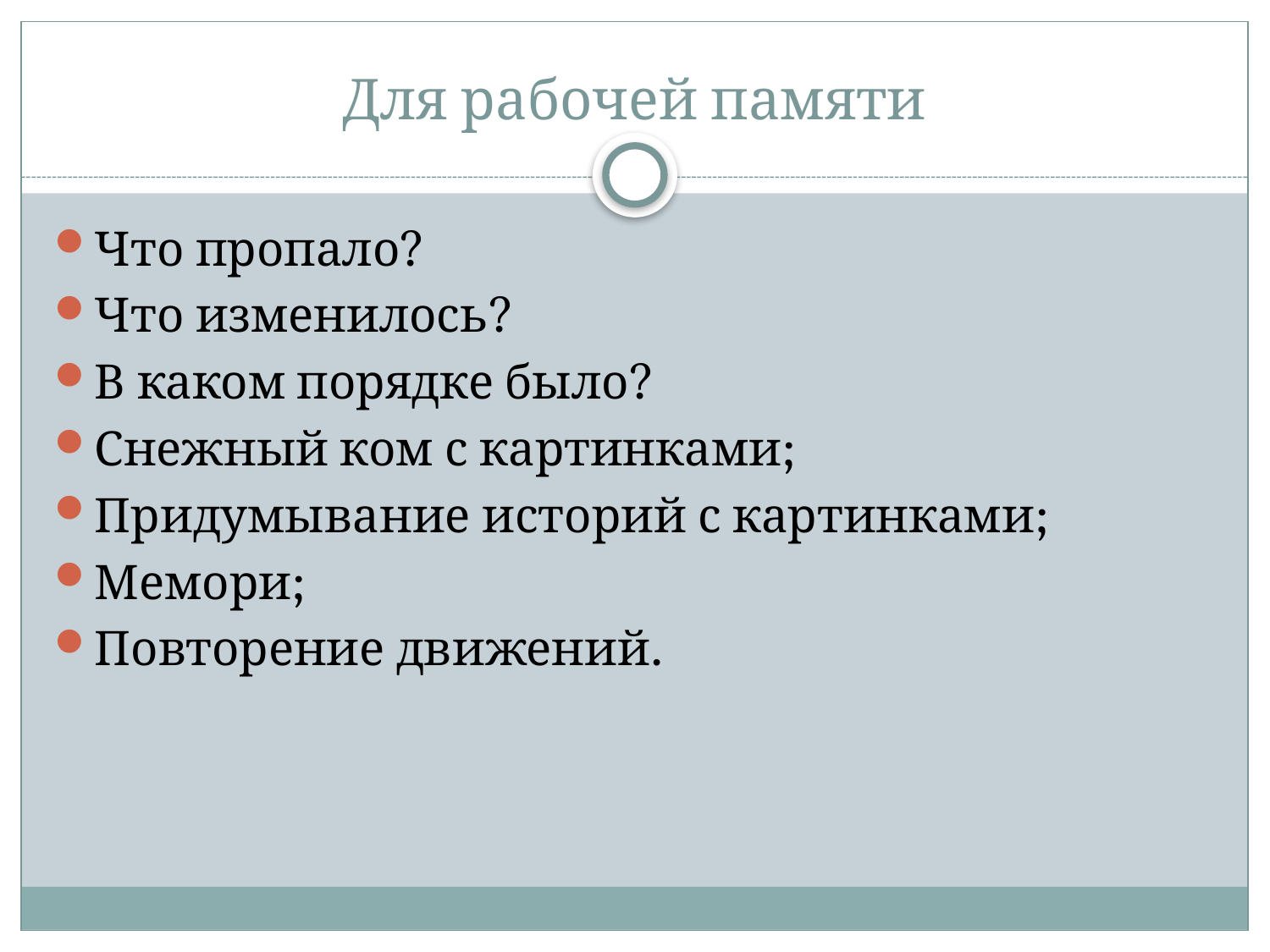

# Для рабочей памяти
Что пропало?
Что изменилось?
В каком порядке было?
Снежный ком с картинками;
Придумывание историй с картинками;
Мемори;
Повторение движений.